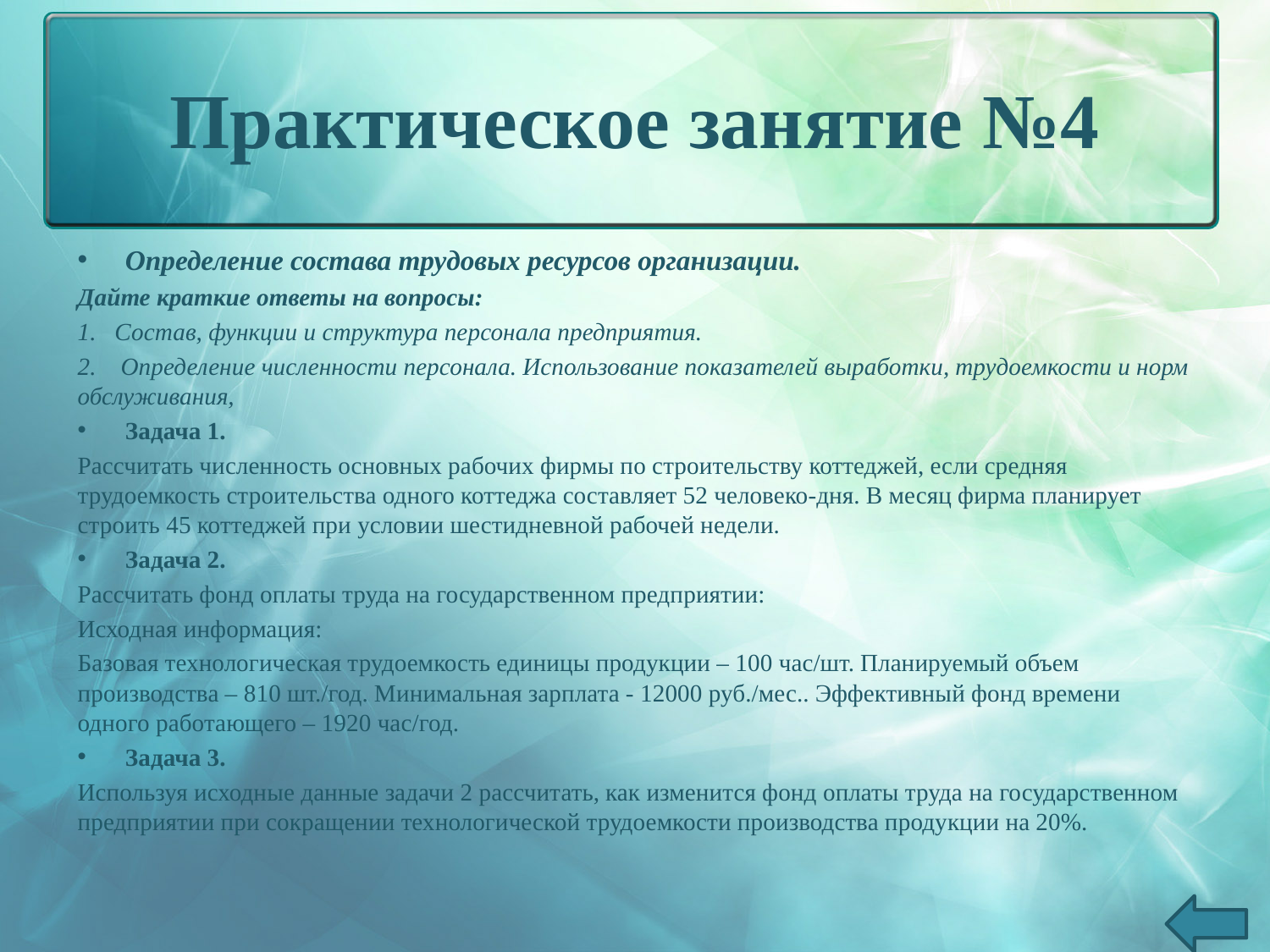

# Практическое занятие №4
Определение состава трудовых ресурсов организации.
Дайте краткие ответы на вопросы:
1.   Состав, функции и структура персонала предприятия.
2.    Определение численности персонала. Использование показателей выработки, трудоемкости и норм обслуживания,
Задача 1.
Рассчитать численность основных рабочих фирмы по строительству коттеджей, если средняя трудоемкость строительства одного коттеджа составляет 52 человеко-дня. В месяц фирма планирует строить 45 коттеджей при условии шестидневной рабочей недели.
Задача 2.
Рассчитать фонд оплаты труда на государственном предприятии:
Исходная информация:
Базовая технологическая трудоемкость единицы продукции – 100 час/шт. Планируемый объем производства – 810 шт./год. Минимальная зарплата - 12000 руб./мес.. Эффективный фонд времени одного работающего – 1920 час/год.
Задача 3.
Используя исходные данные задачи 2 рассчитать, как изменится фонд оплаты труда на государственном предприятии при сокращении технологической трудоемкости производства продукции на 20%.